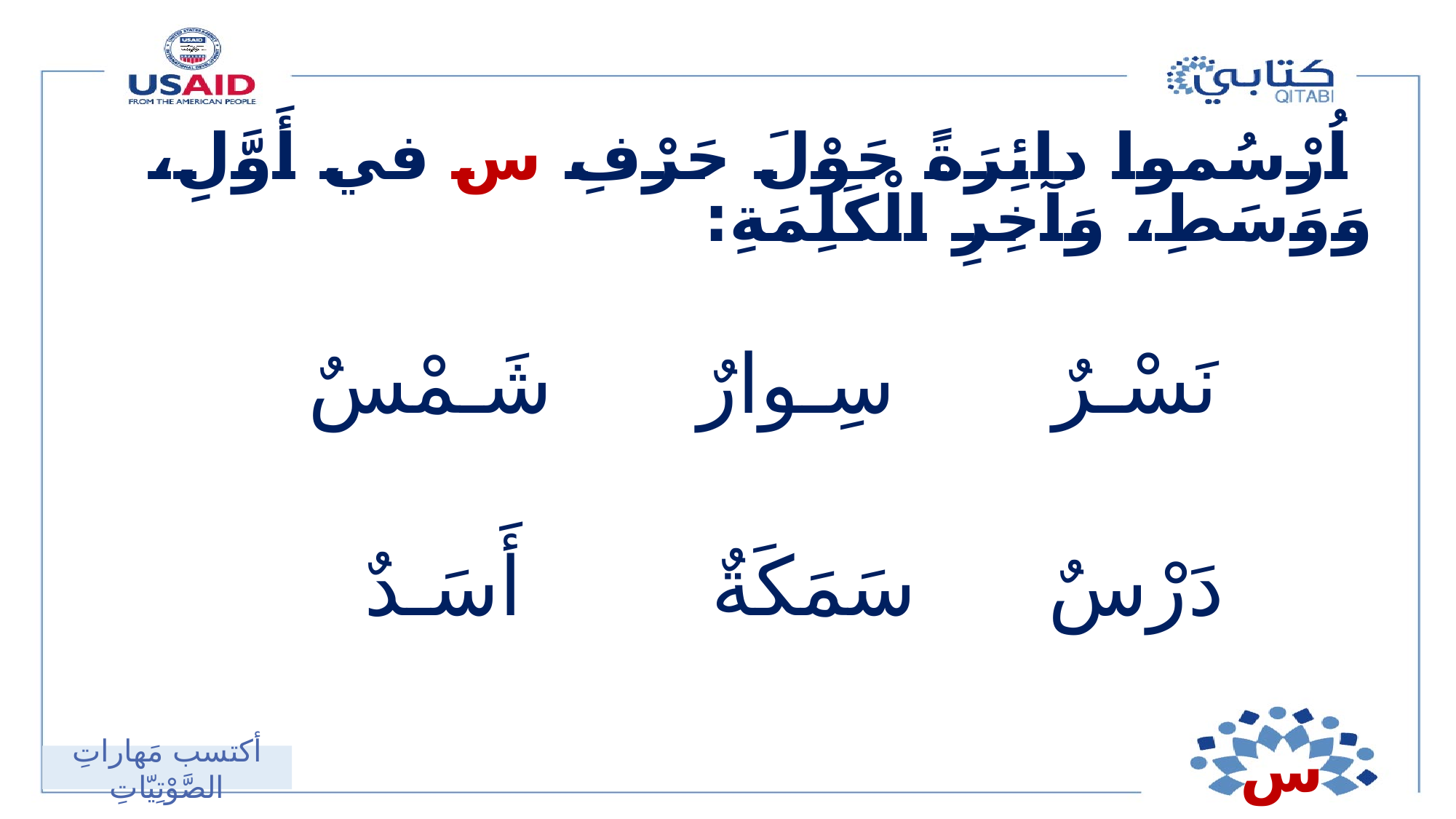

اُرْسُموا دائِرَةً حَوْلَ حَرْفِ س في أَوَّلِ، وَوَسَطِ، وَآخِرِ الْكَلِمَةِ:
شَـمْسٌ
نَسْـرٌ
سِـوارٌ
أَسَـدٌ
سَمَكَةٌ
دَرْسٌ
س
أكتسب مَهاراتِ الصَّوْتِيّاتِ